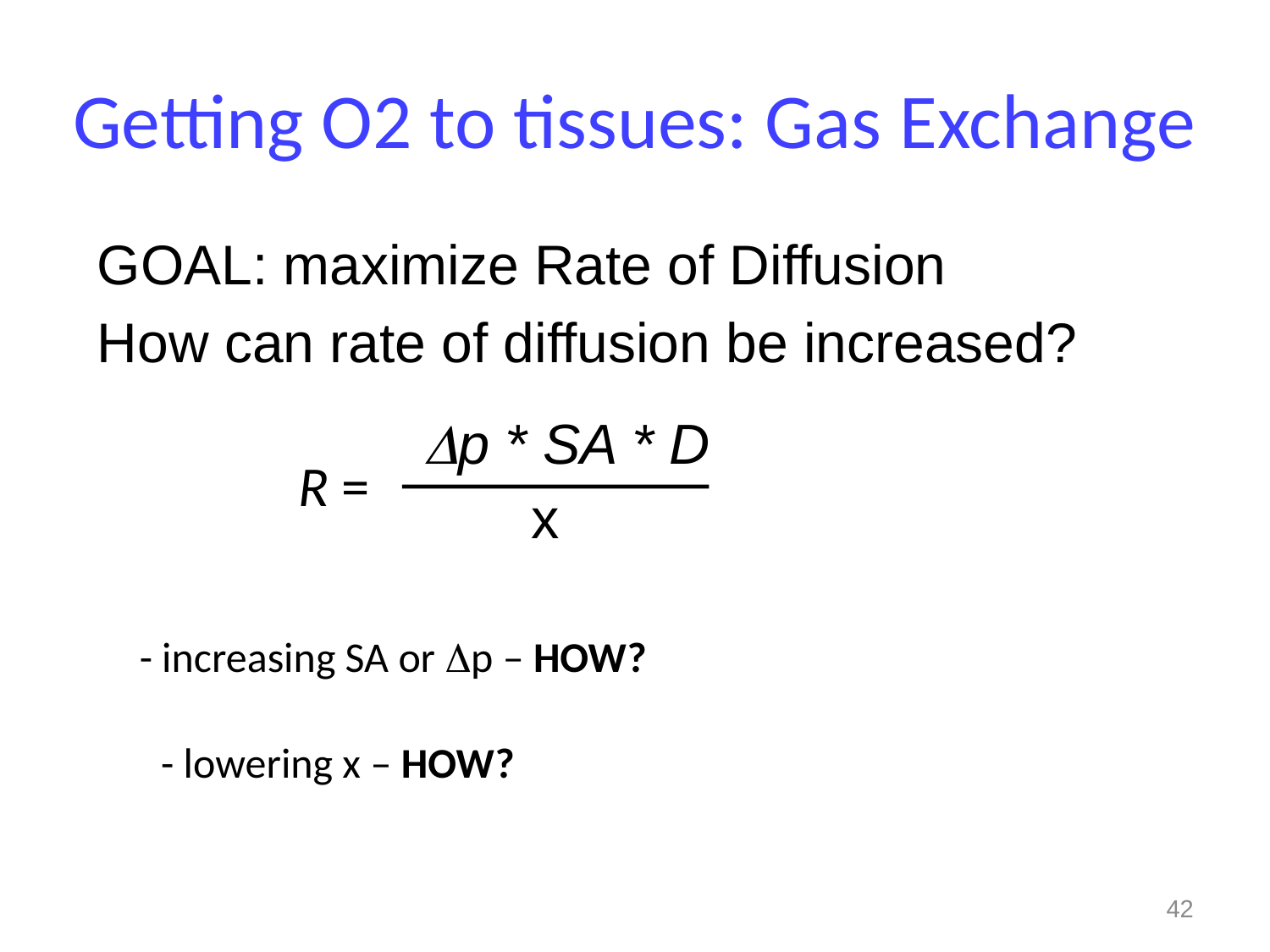

Getting O2 to tissues: Gas Exchange
GOAL: maximize Rate of Diffusion
How can rate of diffusion be increased?
Δp * SA * D
R =
x

- increasing SA or Δp – HOW?
- lowering x – HOW?
42